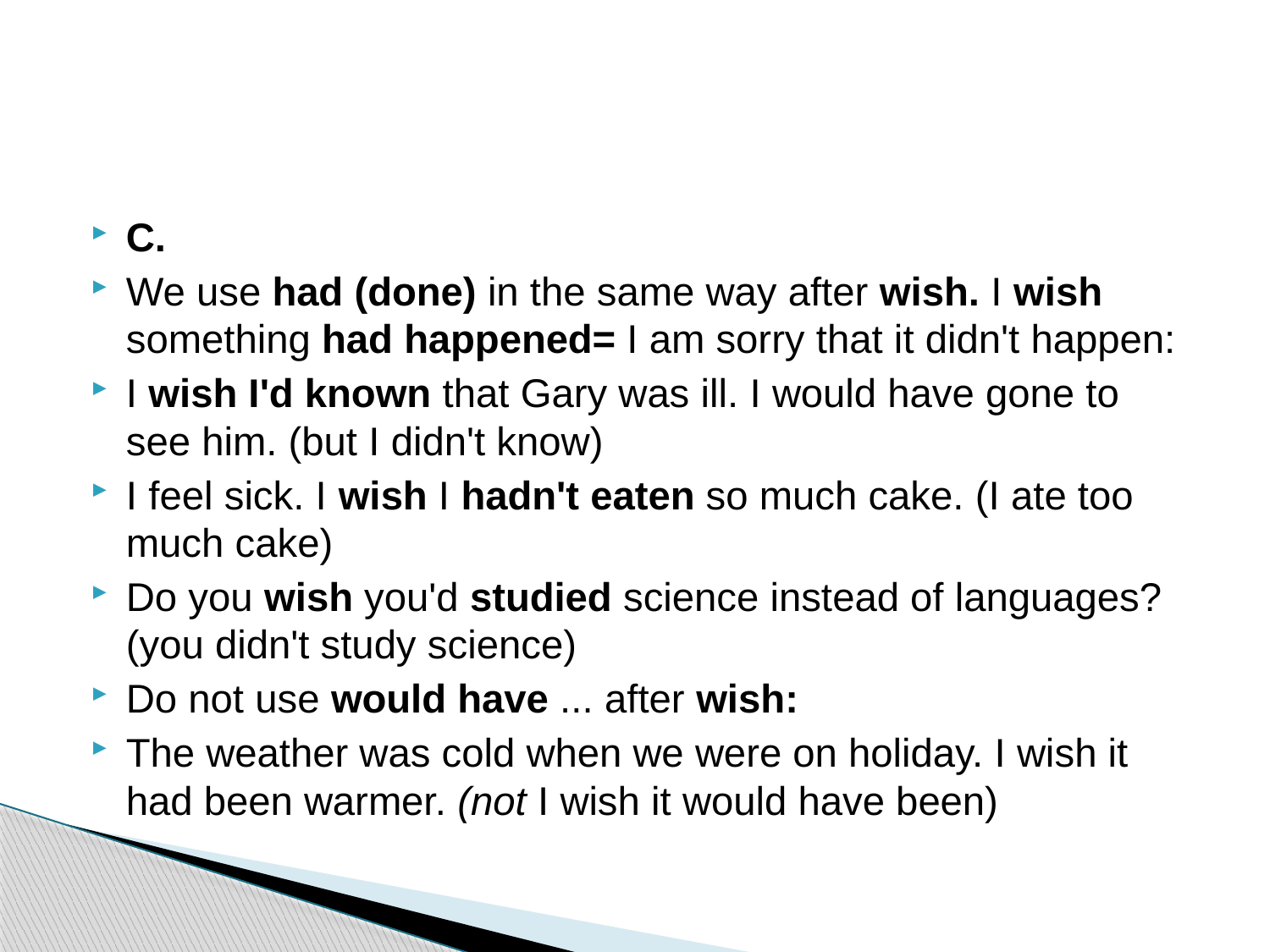

#
C.
We use had (done) in the same way after wish. I wish something had happened= I am sorry that it didn't happen:
I wish I'd known that Gary was ill. I would have gone to see him. (but I didn't know)
I feel sick. I wish I hadn't eaten so much cake. (I ate too much cake)
Do you wish you'd studied science instead of languages? (you didn't study science)
Do not use would have ... after wish:
The weather was cold when we were on holiday. I wish it had been warmer. (not I wish it would have been)